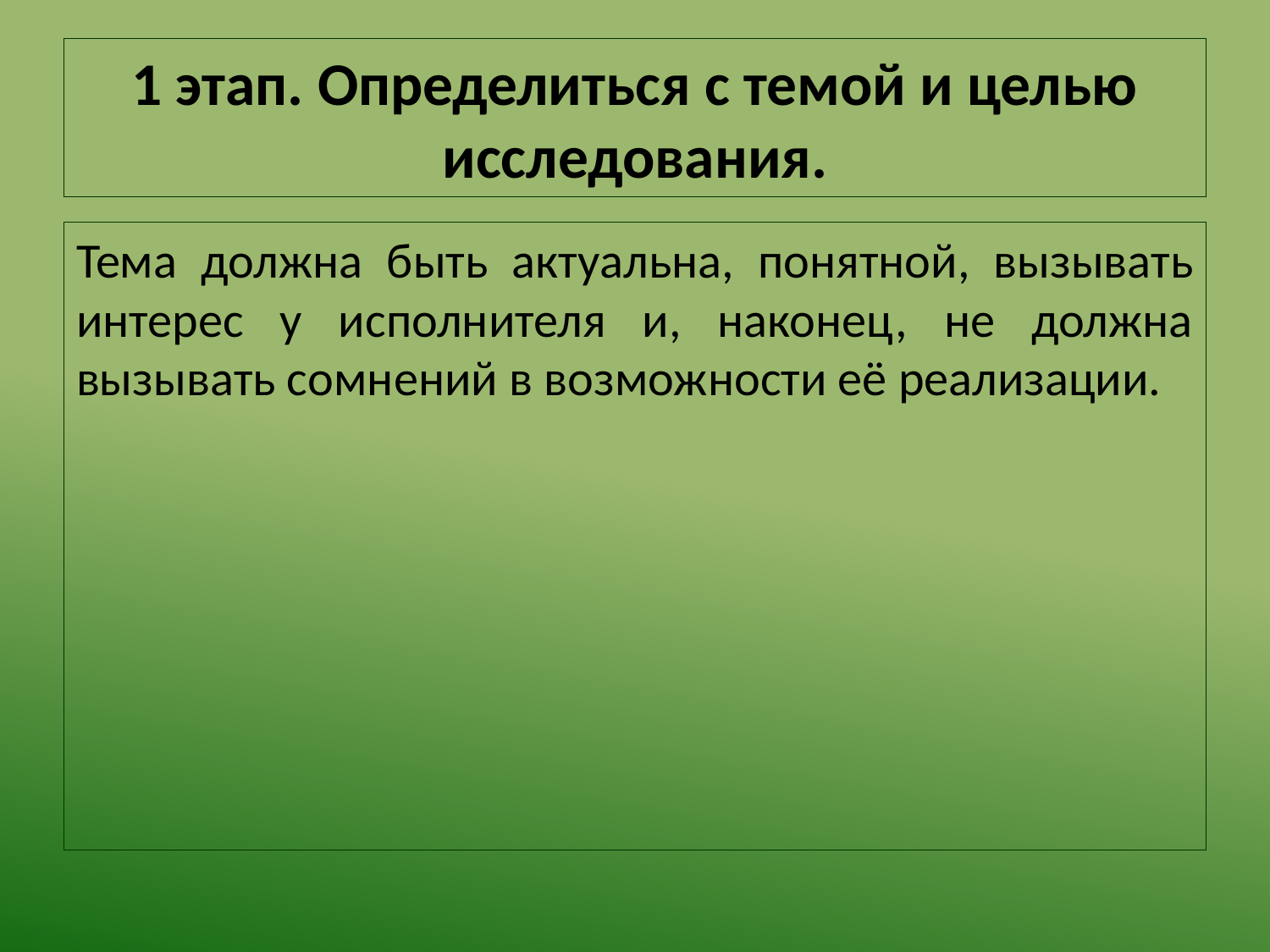

# 1 этап. Определиться с темой и целью исследования.
Тема должна быть актуальна, понятной, вызывать интерес у исполнителя и, наконец, не должна вызывать сомнений в возможности её реализации.